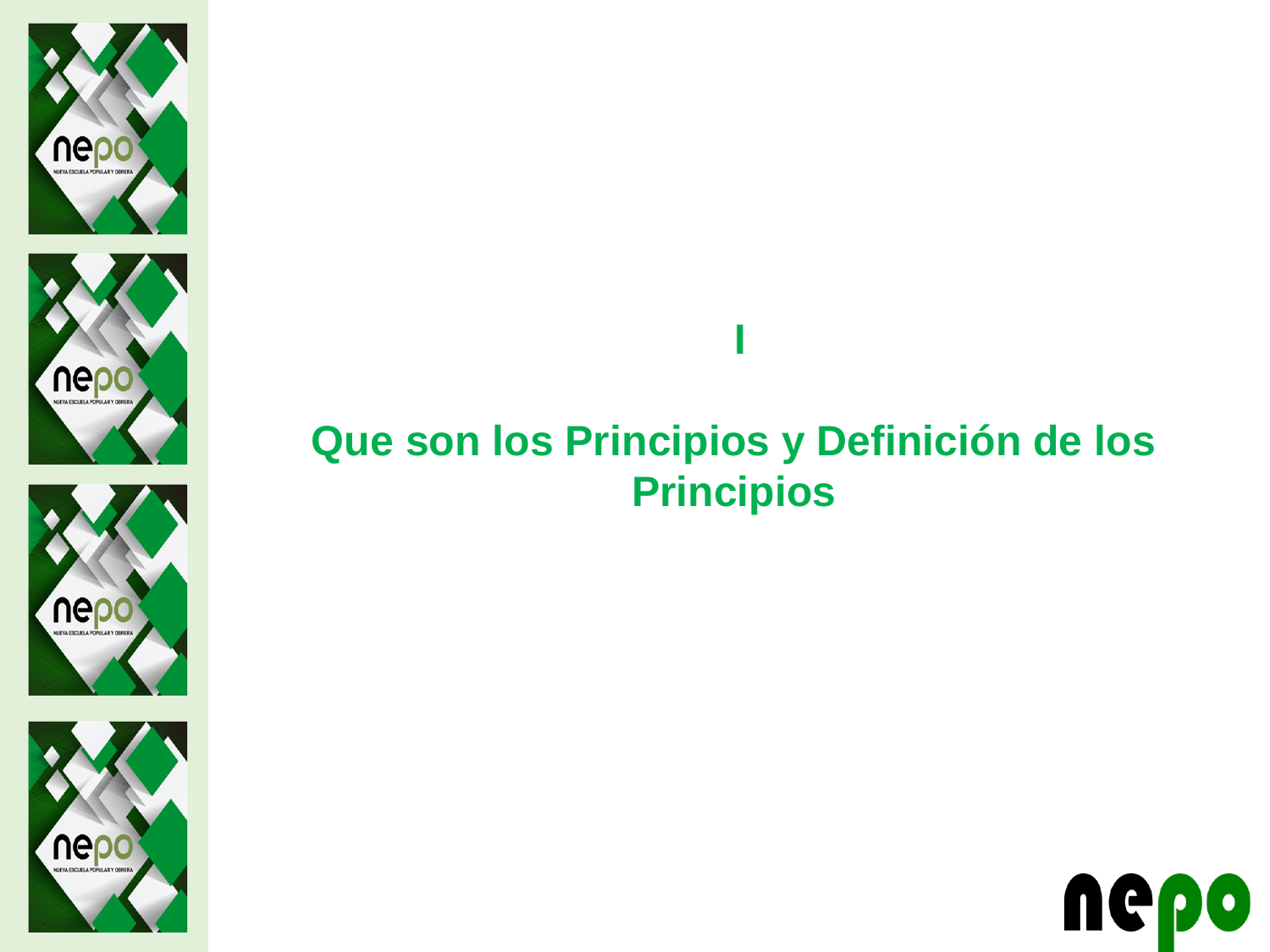

I

Que son los Principios y Definición de los  Principios